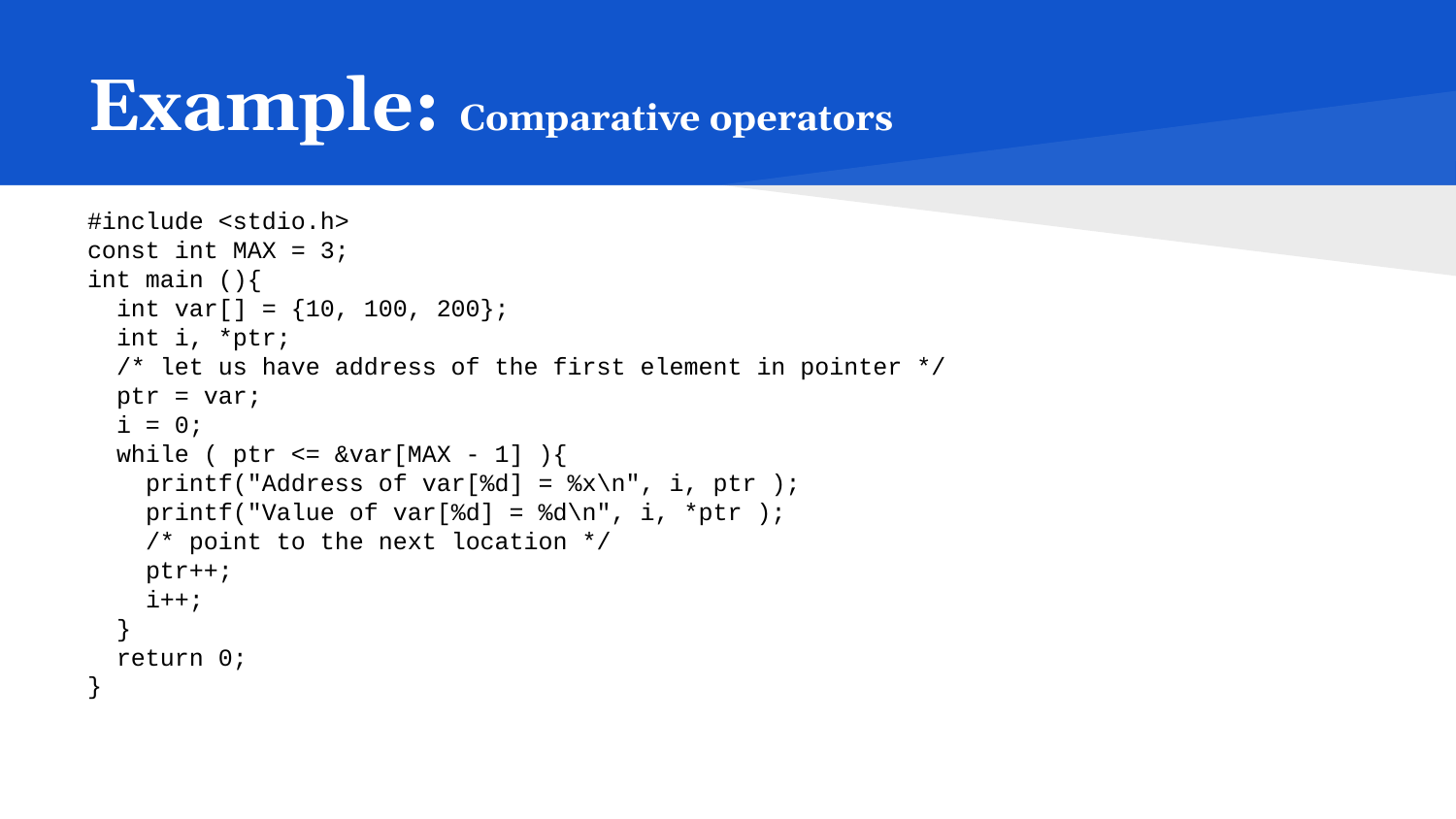

# Example: Comparative operators
#include <stdio.h>
const int MAX = 3;
int main (){
  int var[] = {10, 100, 200};
  int i, *ptr;
  /* let us have address of the first element in pointer */
  ptr = var;
  i = 0;
  while ( ptr <= &var[MAX - 1] ){
    printf("Address of var[%d] = %x\n", i, ptr );
    printf("Value of var[%d] = %d\n", i, *ptr );
    /* point to the next location */
    ptr++;
    i++;
  }
  return 0;
}